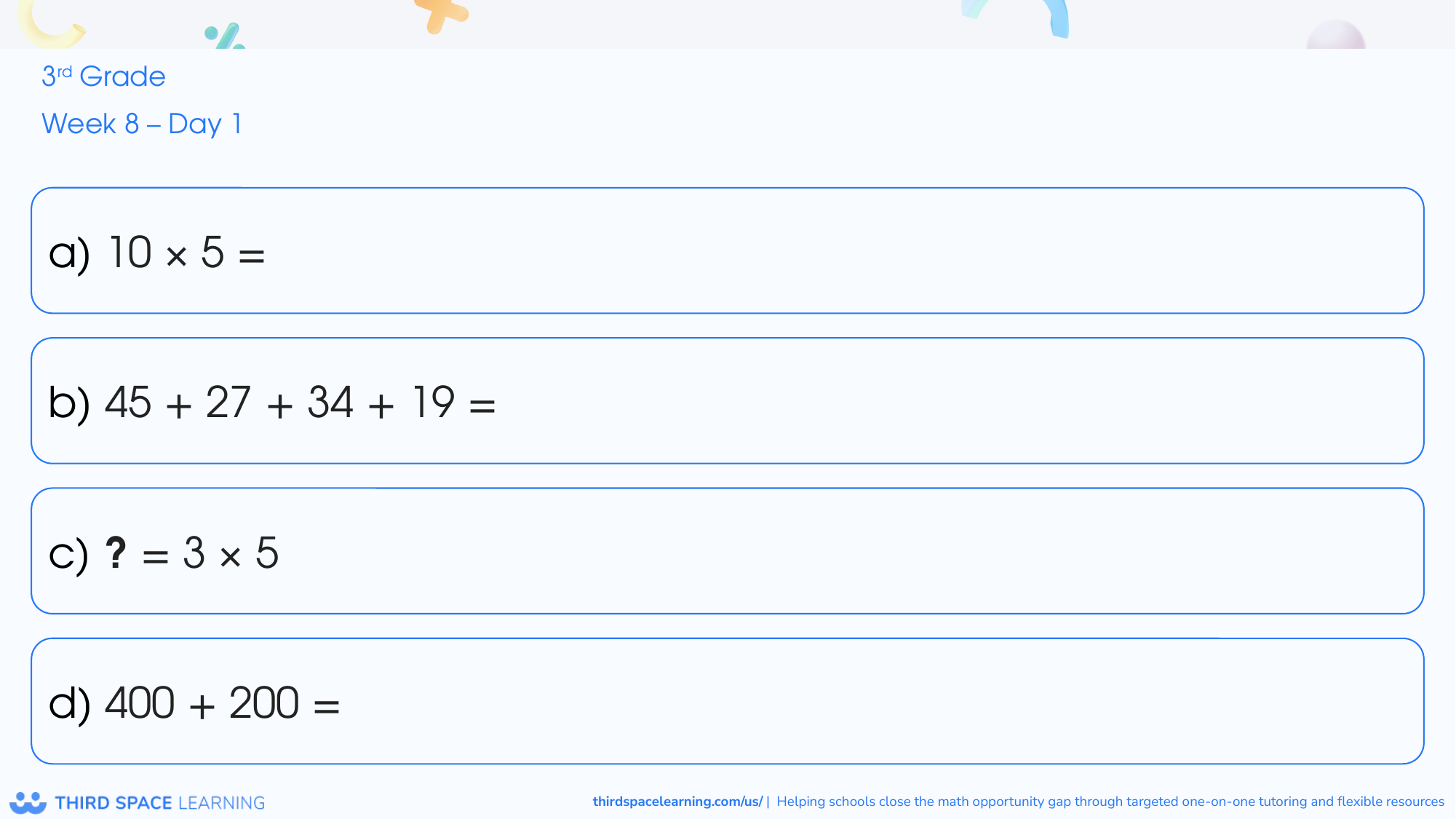

3rd Grade
Week 8 – Day 1
10 × 5 =
45 + 27 + 34 + 19 =
? = 3 × 5
400 + 200 =